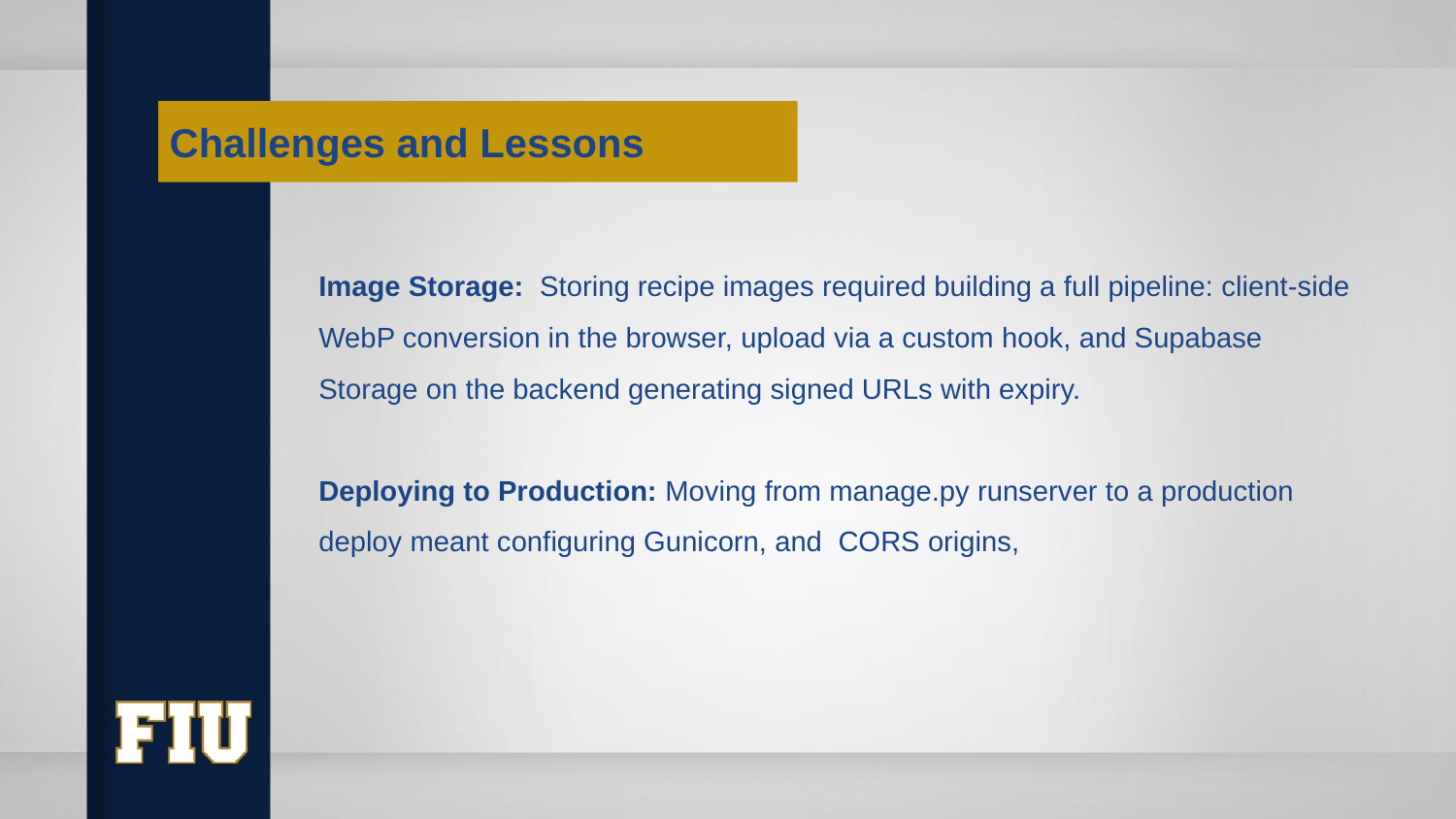

# Challenges and Lessons

Image Storage:  Storing recipe images required building a full pipeline: client-side WebP conversion in the browser, upload via a custom hook, and Supabase Storage on the backend generating signed URLs with expiry.

Deploying to Production: Moving from manage.py runserver to a production deploy meant configuring Gunicorn, and  CORS origins,